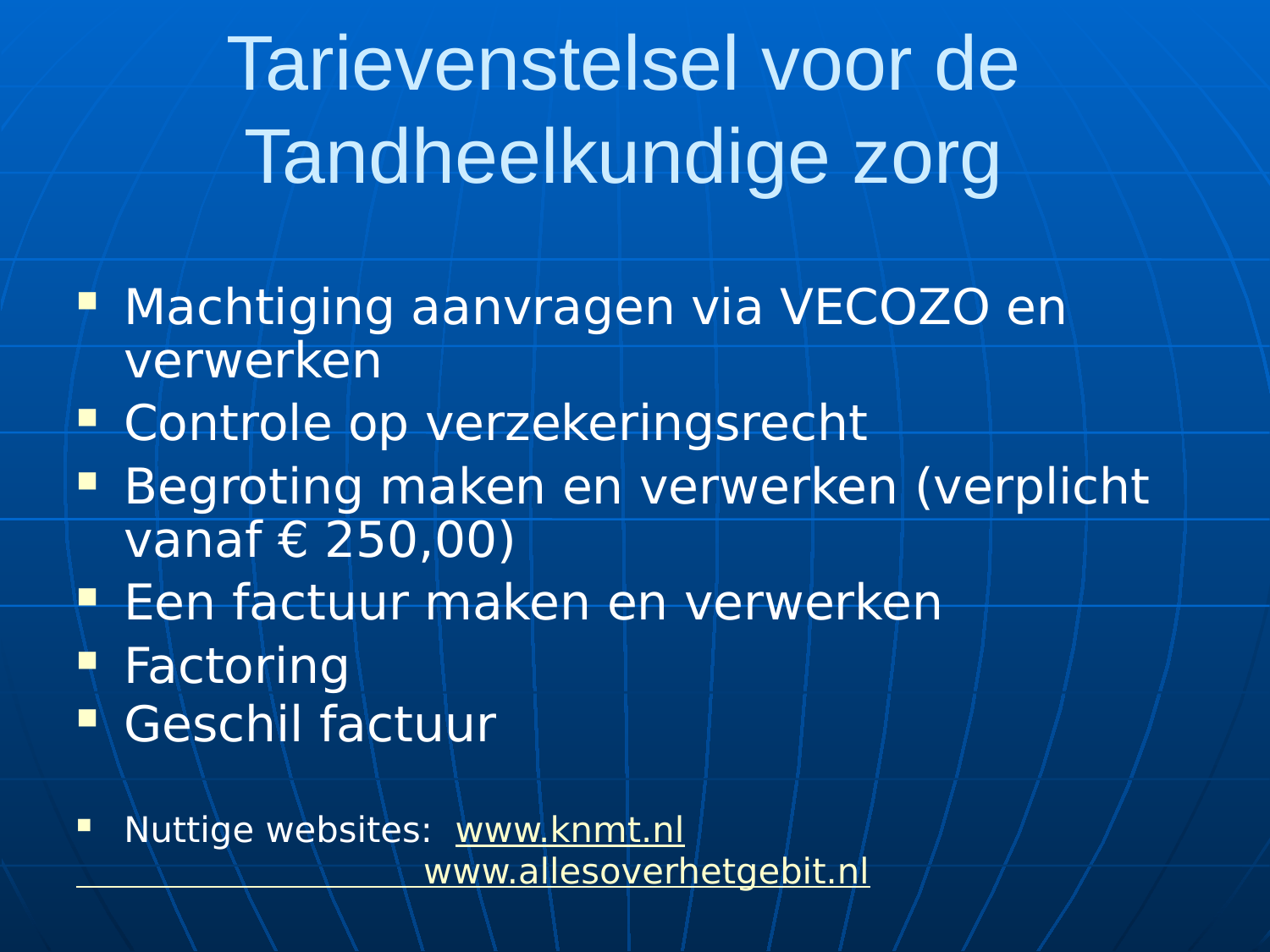

# Tarievenstelsel voor de  Tandheelkundige zorg

Machtiging aanvragen via VECOZO en verwerken
Controle op verzekeringsrecht
Begroting maken en verwerken (verplicht vanaf € 250,00)
Een factuur maken en verwerken
Factoring
Geschil factuur

Nuttige websites:  www.knmt.nl
                               www.allesoverhetgebit.nl